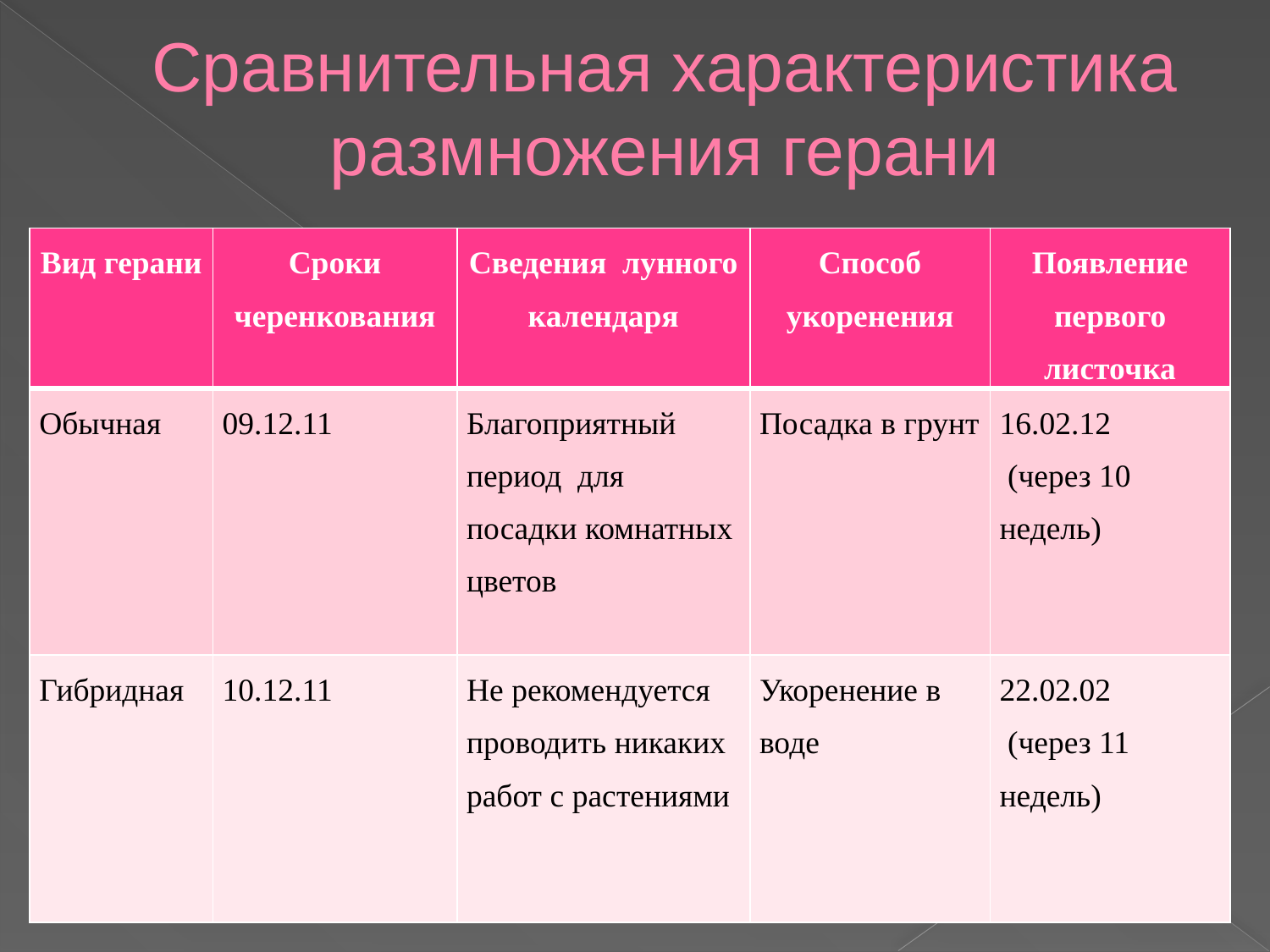

# Сравнительная характеристика размножения герани
| Вид герани | Сроки черенкования | Сведения лунного календаря | Способ укоренения | Появление первого листочка |
| --- | --- | --- | --- | --- |
| Обычная | 09.12.11 | Благоприятный период для посадки комнатных цветов | Посадка в грунт | 16.02.12 (через 10 недель) |
| Гибридная | 10.12.11 | Не рекомендуется проводить никаких работ с растениями | Укоренение в воде | 22.02.02 (через 11 недель) |